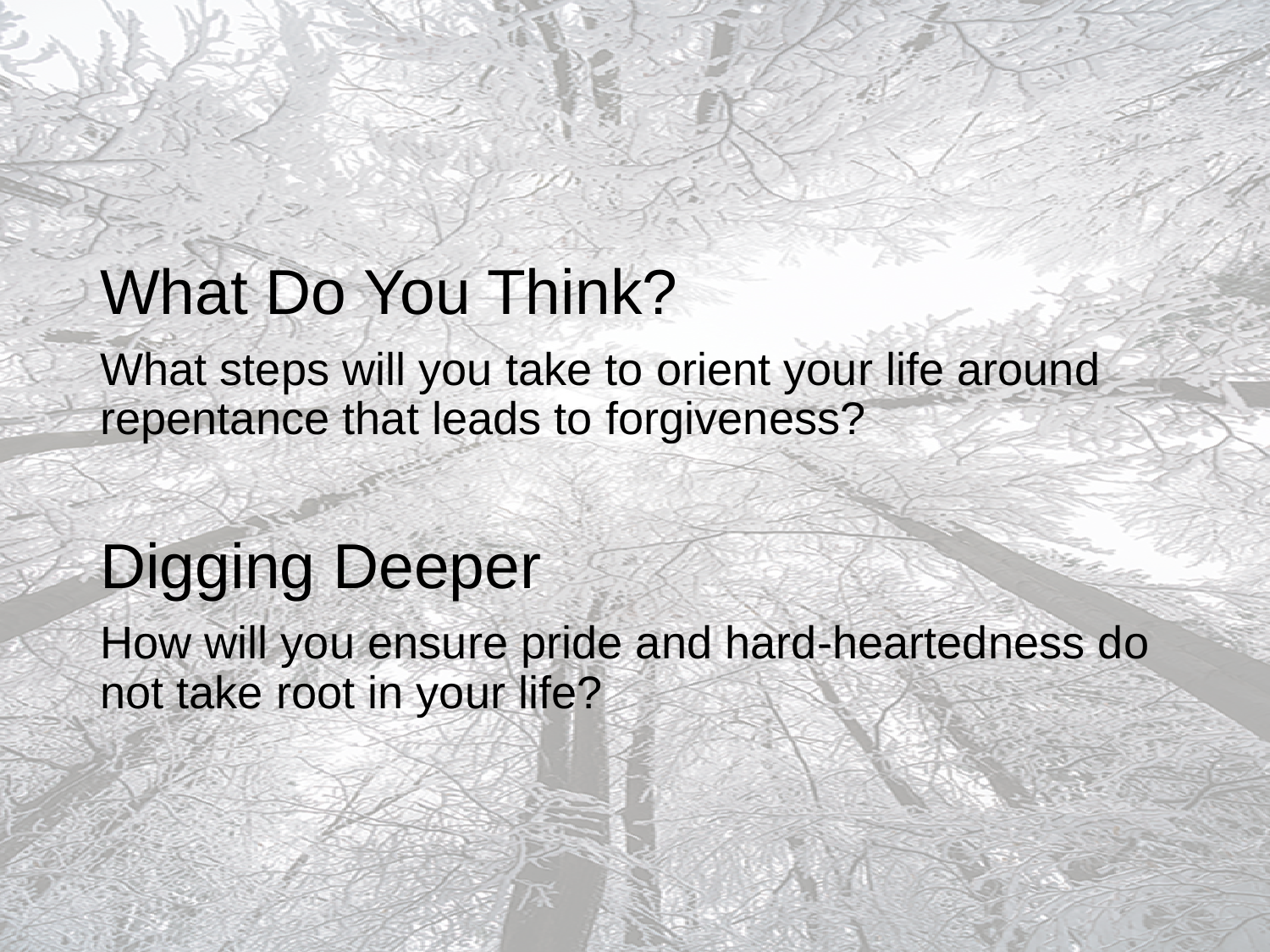

What Do You Think?
What steps will you take to orient your life around repentance that leads to forgiveness?

Digging Deeper
How will you ensure pride and hard-heartedness do not take root in your life?